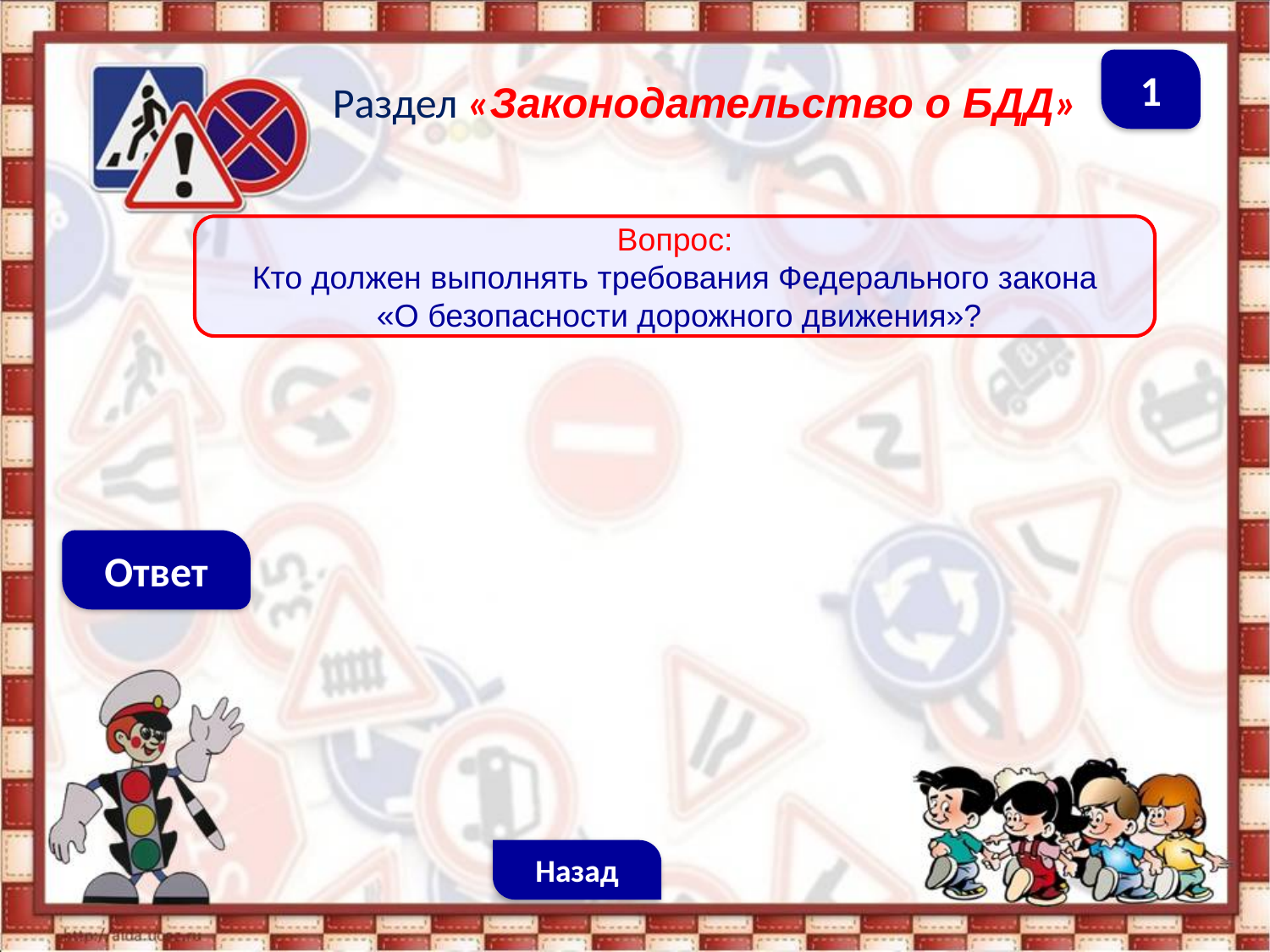

1
Раздел «Законодательство о БДД»

Вопрос:
Кто должен выполнять требования Федерального закона
 «О безопасности дорожного движения»?

Ответ
Назад